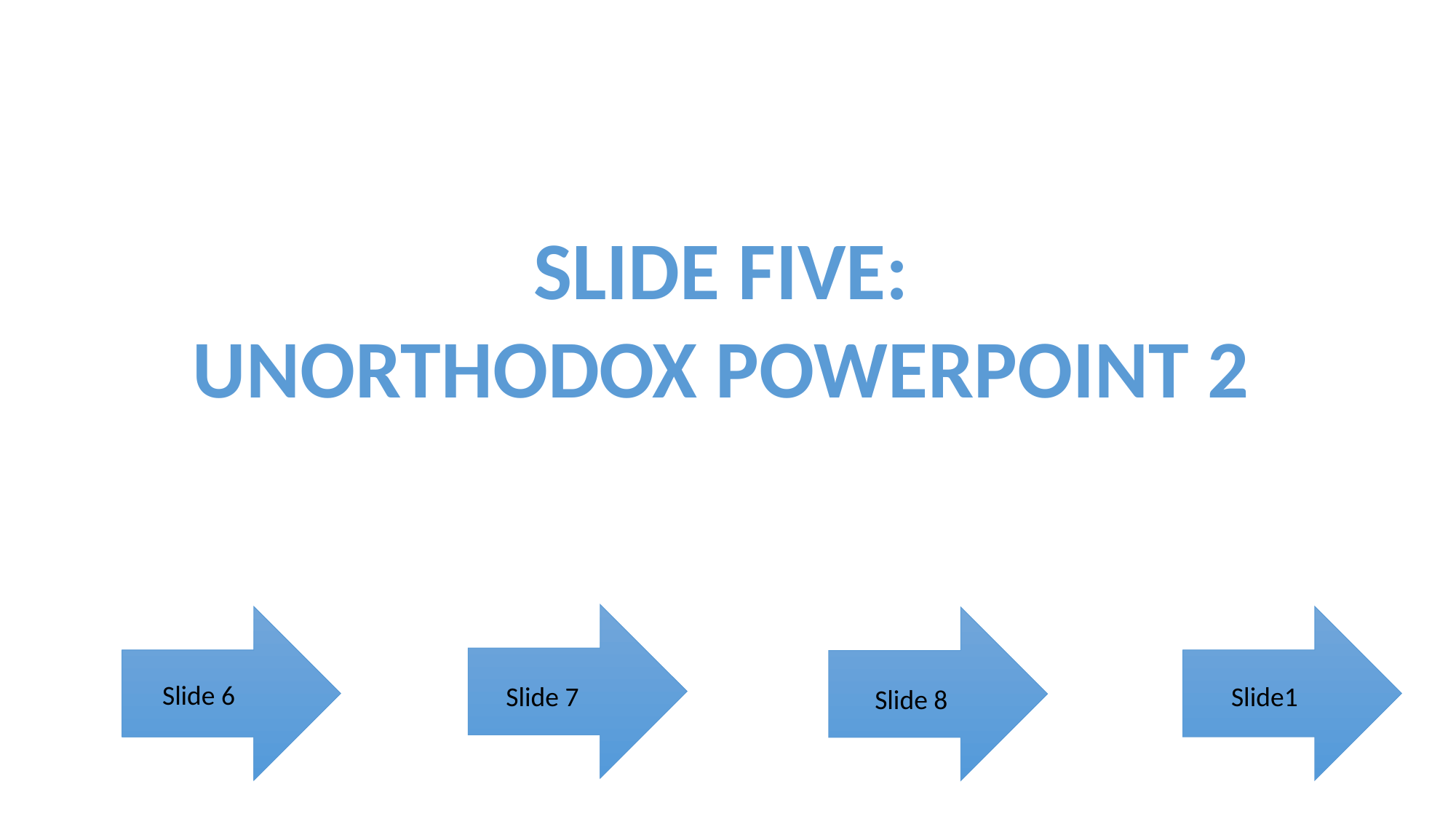

Slide five:
Unorthodox PowerPoint 2

Slide 6
Slide 7
Slide1
Slide 8